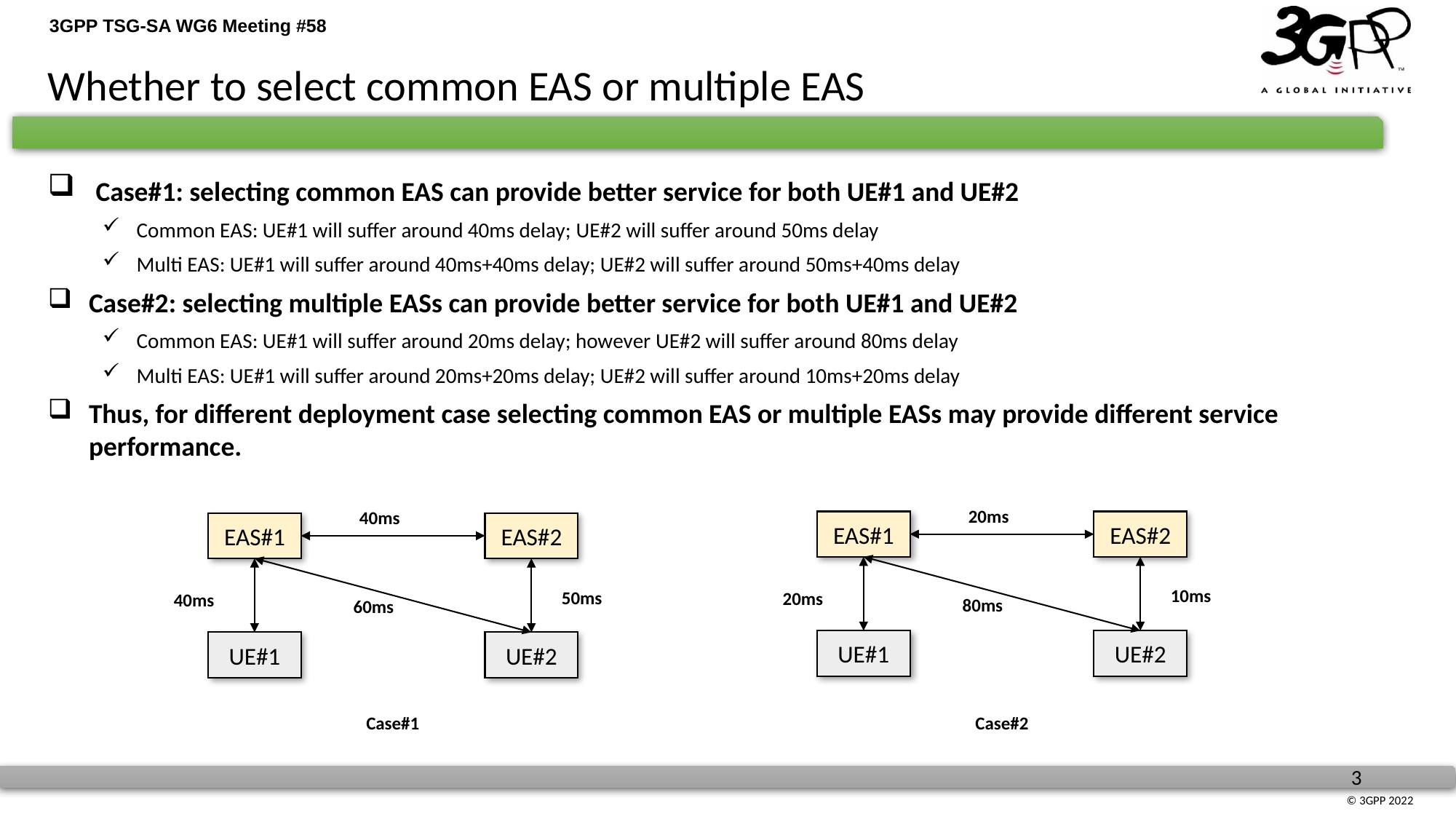

Whether to select common EAS or multiple EAS
 Case#1: selecting common EAS can provide better service for both UE#1 and UE#2
Common EAS: UE#1 will suffer around 40ms delay; UE#2 will suffer around 50ms delay
Multi EAS: UE#1 will suffer around 40ms+40ms delay; UE#2 will suffer around 50ms+40ms delay
Case#2: selecting multiple EASs can provide better service for both UE#1 and UE#2
Common EAS: UE#1 will suffer around 20ms delay; however UE#2 will suffer around 80ms delay
Multi EAS: UE#1 will suffer around 20ms+20ms delay; UE#2 will suffer around 10ms+20ms delay
Thus, for different deployment case selecting common EAS or multiple EASs may provide different service performance.

20ms
40ms
EAS#1
EAS#2
EAS#1
EAS#2
10ms
50ms
20ms
40ms
80ms
60ms
UE#1
UE#2
UE#1
UE#2
Case#1
Case#2